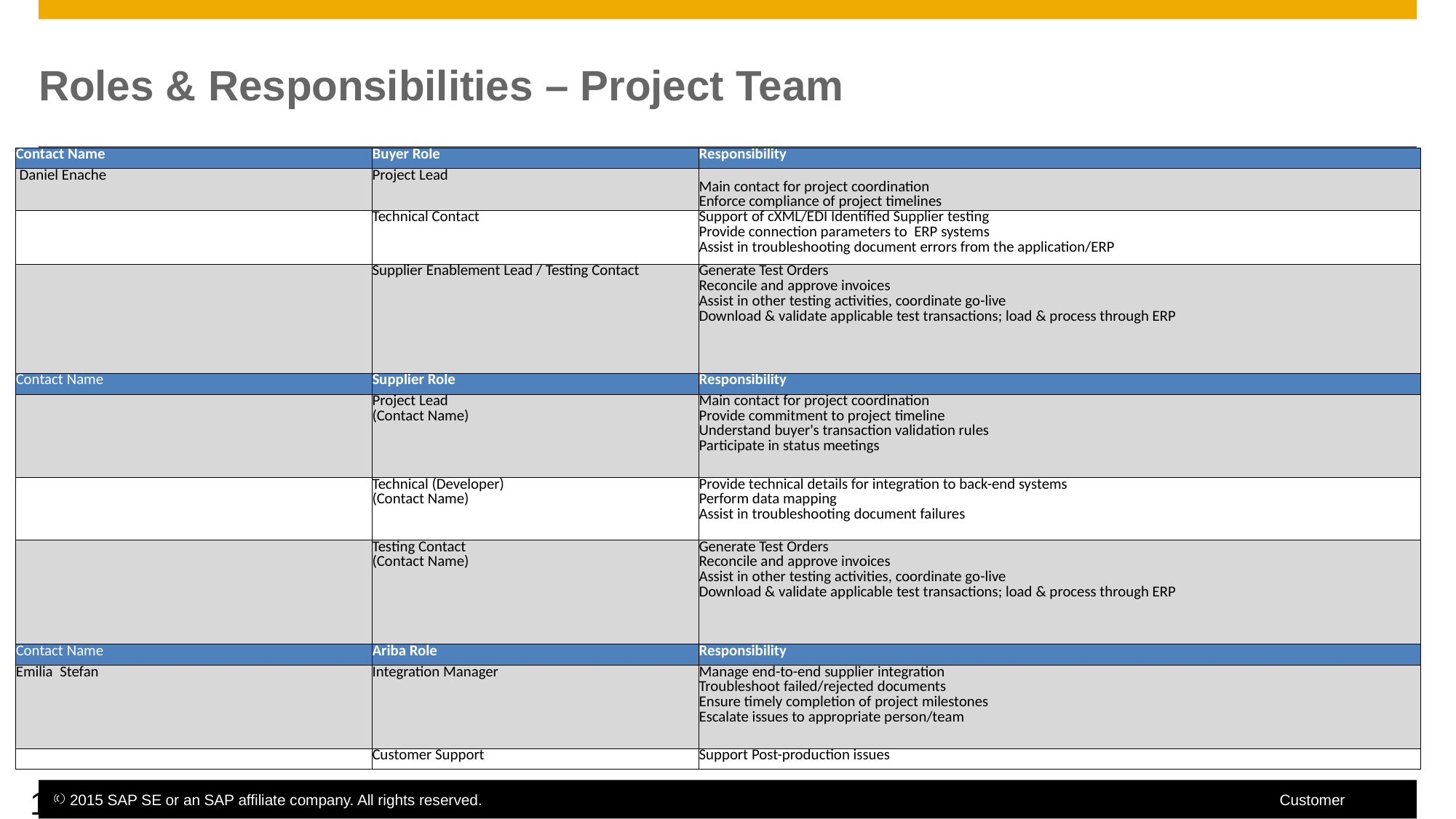

# Roles & Responsibilities – Project Team
| Contact Name | Buyer Role | Responsibility |
| --- | --- | --- |
| Daniel Enache | Project Lead | Main contact for project coordination Enforce compliance of project timelines |
|  | Technical Contact | Support of cXML/EDI Identified Supplier testing Provide connection parameters to ERP systems Assist in troubleshooting document errors from the application/ERP |
|  | Supplier Enablement Lead / Testing Contact | Generate Test Orders Reconcile and approve invoices Assist in other testing activities, coordinate go-live Download & validate applicable test transactions; load & process through ERP |
| Contact Name | Supplier Role | Responsibility |
|  | Project Lead (Contact Name) | Main contact for project coordination Provide commitment to project timeline Understand buyer's transaction validation rules Participate in status meetings |
|  | Technical (Developer) (Contact Name) | Provide technical details for integration to back-end systems Perform data mapping Assist in troubleshooting document failures |
|  | Testing Contact (Contact Name) | Generate Test Orders Reconcile and approve invoices Assist in other testing activities, coordinate go-live Download & validate applicable test transactions; load & process through ERP |
| Contact Name | Ariba Role | Responsibility |
| Emilia Stefan | Integration Manager | Manage end-to-end supplier integration Troubleshoot failed/rejected documents Ensure timely completion of project milestones Escalate issues to appropriate person/team |
|  | Customer Support | Support Post-production issues |
18